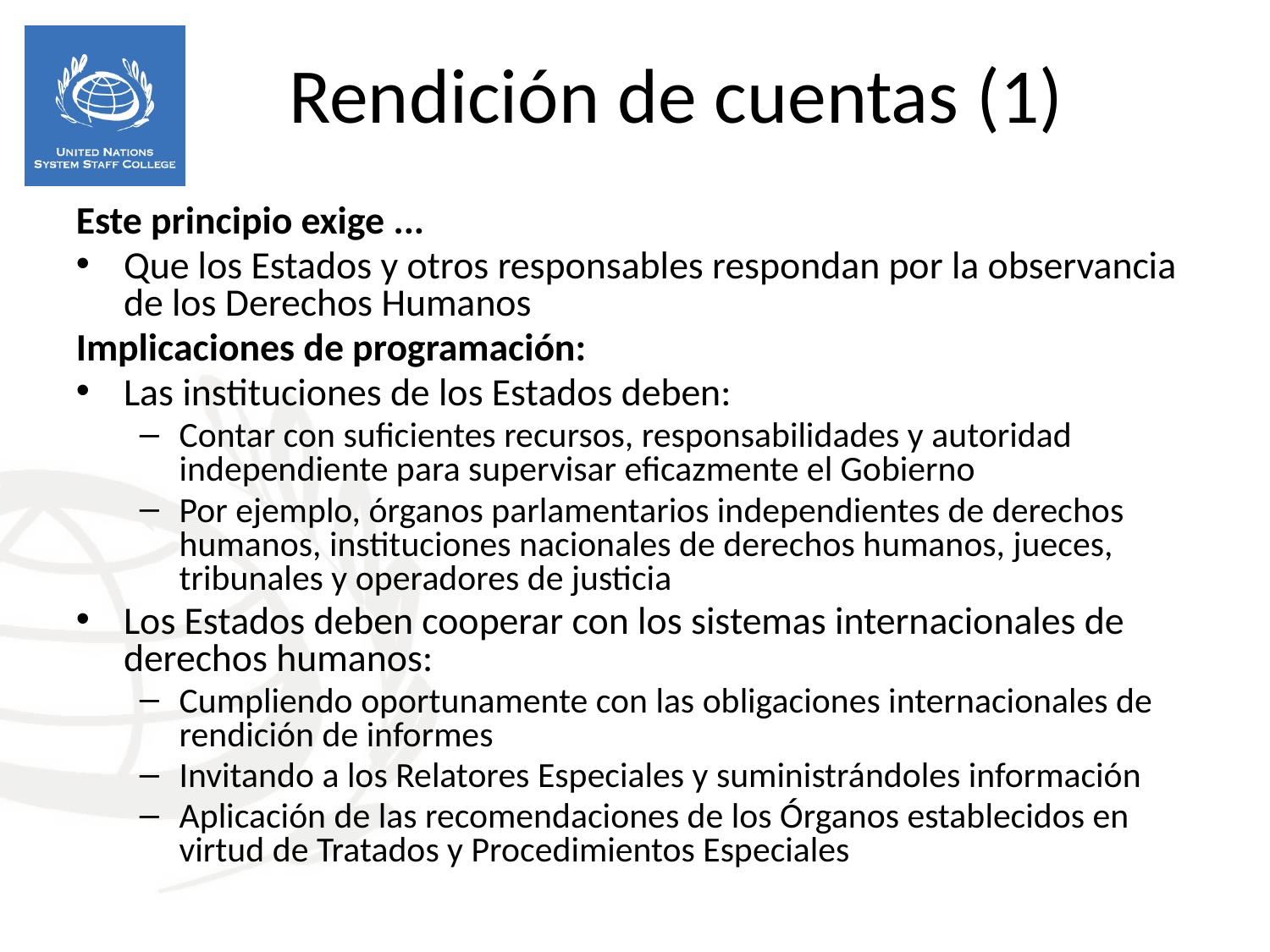

Rendición de cuentas (1)
Este principio exige ...
Que los Estados y otros responsables respondan por la observancia de los Derechos Humanos
Implicaciones de programación:
Las instituciones de los Estados deben:
Contar con suficientes recursos, responsabilidades y autoridad independiente para supervisar eficazmente el Gobierno
Por ejemplo, órganos parlamentarios independientes de derechos humanos, instituciones nacionales de derechos humanos, jueces, tribunales y operadores de justicia
Los Estados deben cooperar con los sistemas internacionales de derechos humanos:
Cumpliendo oportunamente con las obligaciones internacionales de rendición de informes
Invitando a los Relatores Especiales y suministrándoles información
Aplicación de las recomendaciones de los Órganos establecidos en virtud de Tratados y Procedimientos Especiales